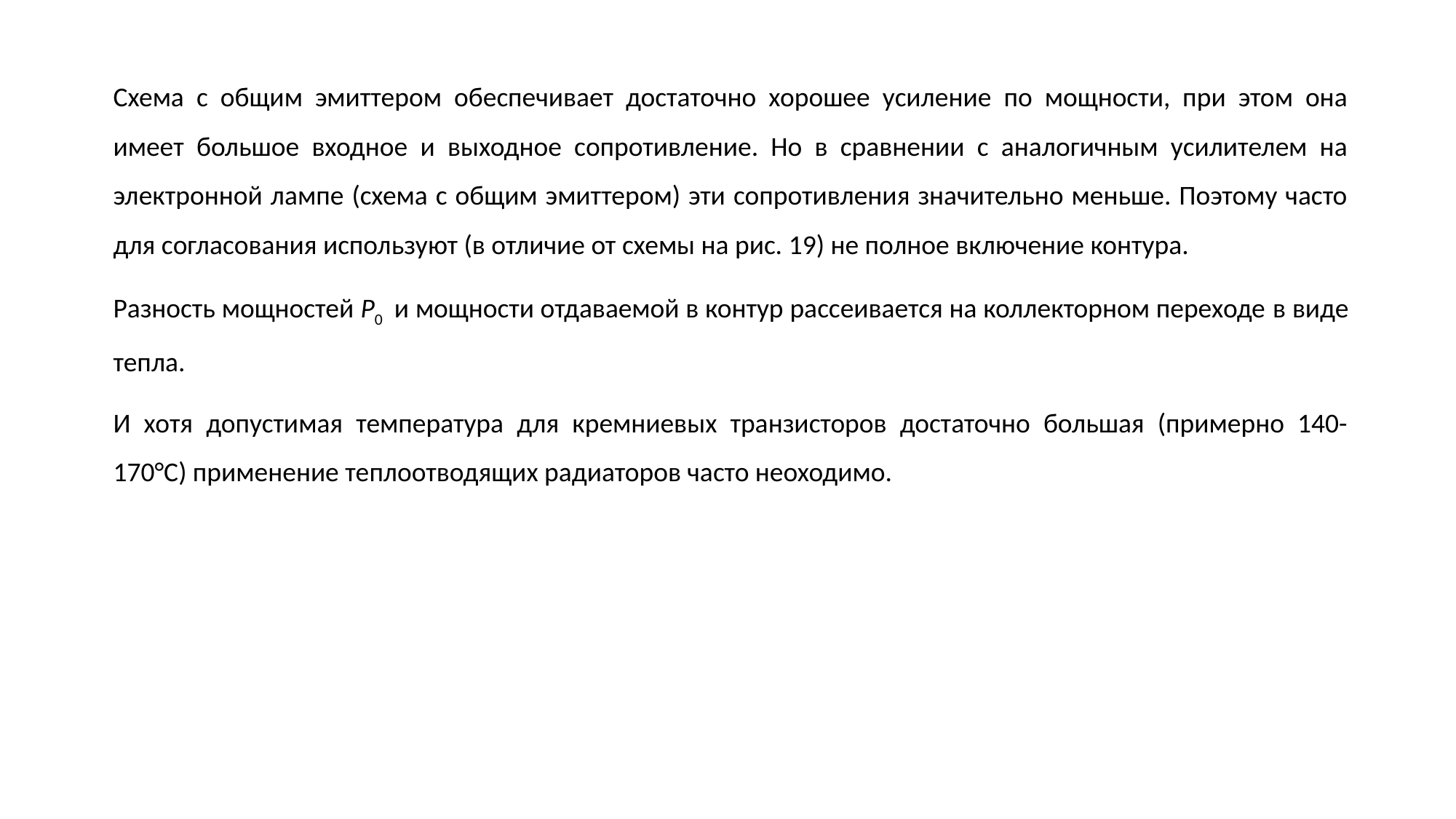

Схема с общим эмиттером обеспечивает достаточно хорошее усиление по мощности, при этом она имеет большое входное и выходное сопротивление. Но в сравнении с аналогичным усилителем на электронной лампе (схема с общим эмиттером) эти сопротивления значительно меньше. Поэтому часто для согласования используют (в отличие от схемы на рис. 19) не полное включение контура.
Разность мощностей P0   и мощности отдаваемой в контур рассеивается на коллекторном переходе в виде тепла.
И хотя допустимая температура для кремниевых транзисторов достаточно большая (примерно 140-170°С) применение теплоотводящих радиаторов часто неоходимо.